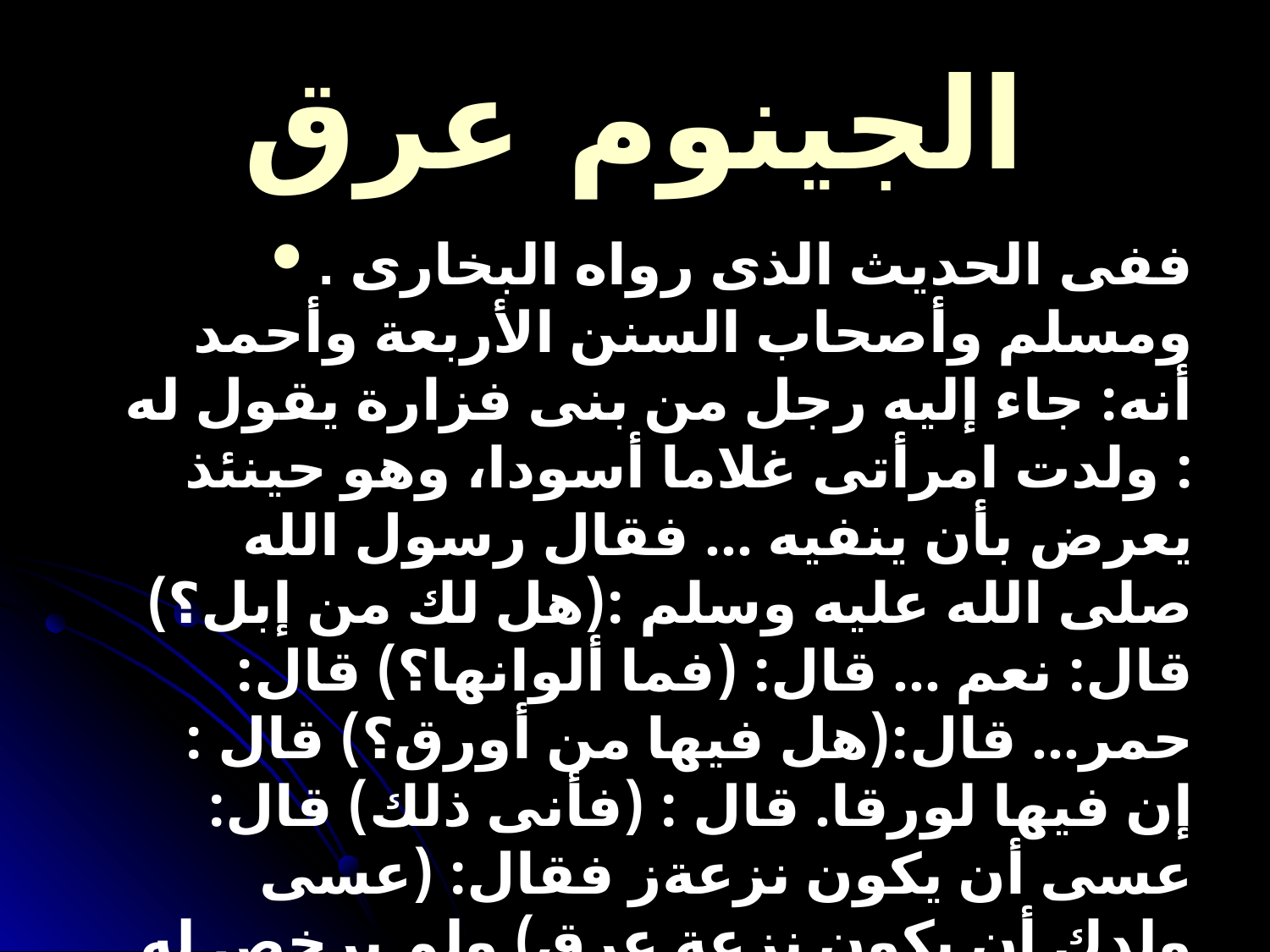

# الجينوم عرق
. ففى الحديث الذى رواه البخارى ومسلم وأصحاب السنن الأربعة وأحمد أنه: جاء إليه رجل من بنى فزارة يقول له : ولدت امرأتى غلاما أسودا، وهو حينئذ يعرض بأن ينفيه ... فقال رسول الله صلى الله عليه وسلم :(هل لك من إبل؟) قال: نعم ... قال: (فما ألوانها؟) قال: حمر... قال:(هل فيها من أورق؟) قال : إن فيها لورقا. قال : (فأنى ذلك) قال: عسى أن يكون نزعةز فقال: (عسى ولدك أن يكون نزعة عرق) ولم يرخص له الانتفاء منه. ( الورق : ذو اللون الرمادى)